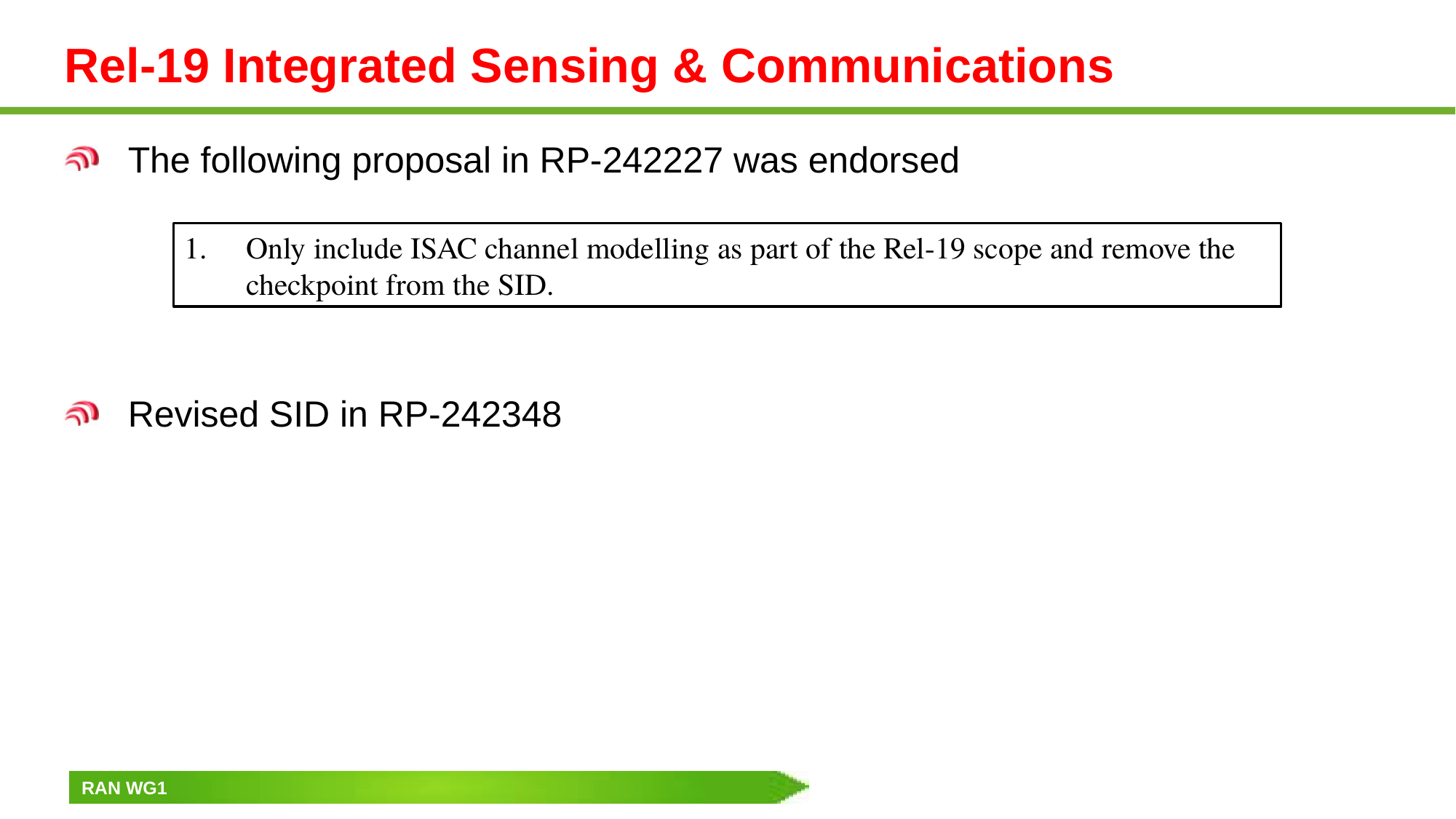

# Rel-19 Integrated Sensing & Communications
The following proposal in RP-242227 was endorsed

Revised SID in RP-242348
Only include ISAC channel modelling as part of the Rel-19 scope and remove the checkpoint from the SID.